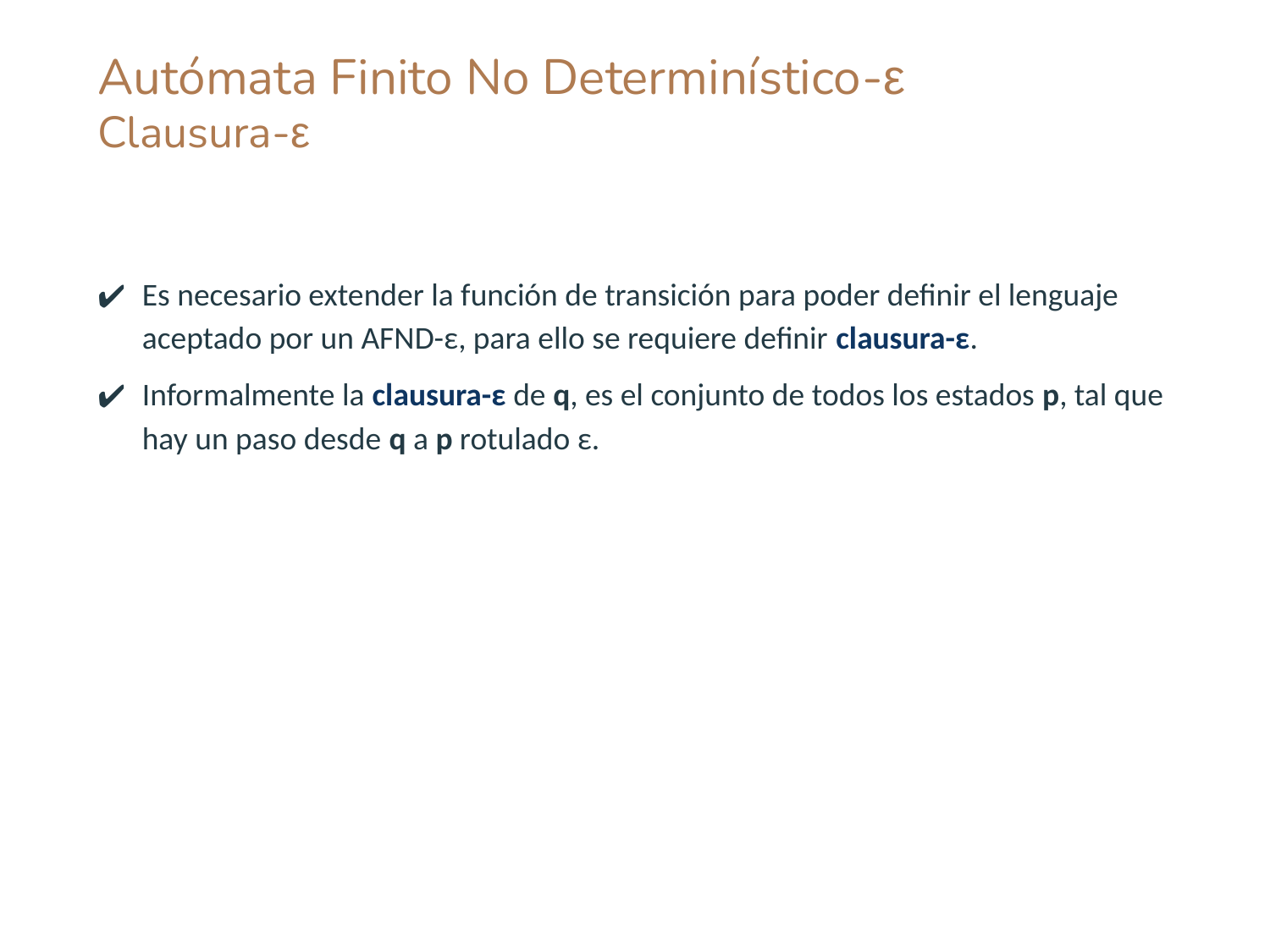

# Autómata Finito No Determinístico-ε Clausura-ε

Es necesario extender la función de transición para poder definir el lenguaje aceptado por un AFND-ε, para ello se requiere definir clausura-ε.
Informalmente la clausura-ε de q, es el conjunto de todos los estados p, tal que hay un paso desde q a p rotulado ε.